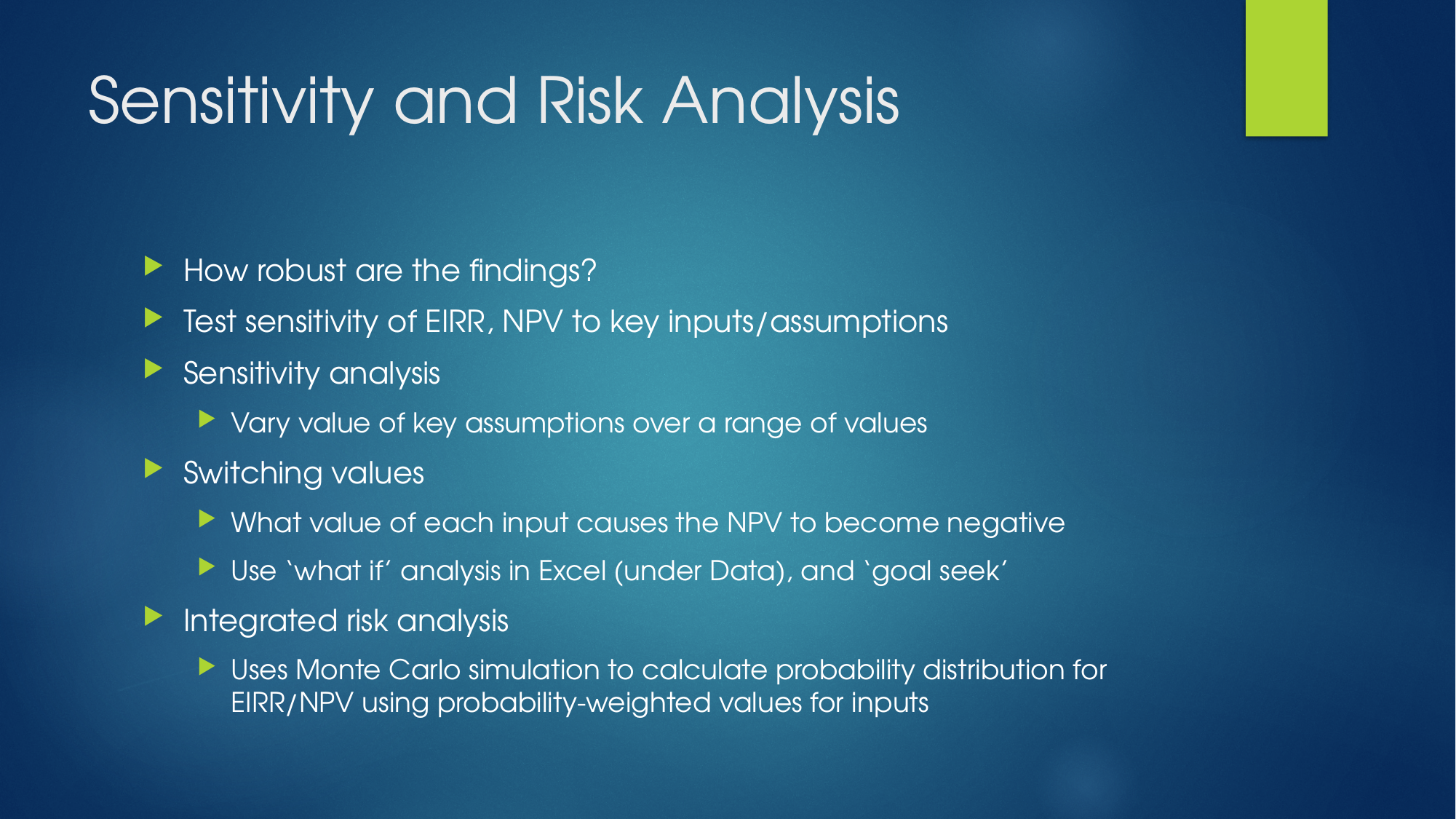

# Sensitivity and Risk Analysis
How robust are the findings?
Test sensitivity of EIRR, NPV to key inputs/assumptions
Sensitivity analysis
Vary value of key assumptions over a range of values
Switching values
What value of each input causes the NPV to become negative
Use ‘what if’ analysis in Excel (under Data), and ‘goal seek’
Integrated risk analysis
Uses Monte Carlo simulation to calculate probability distribution for EIRR/NPV using probability-weighted values for inputs